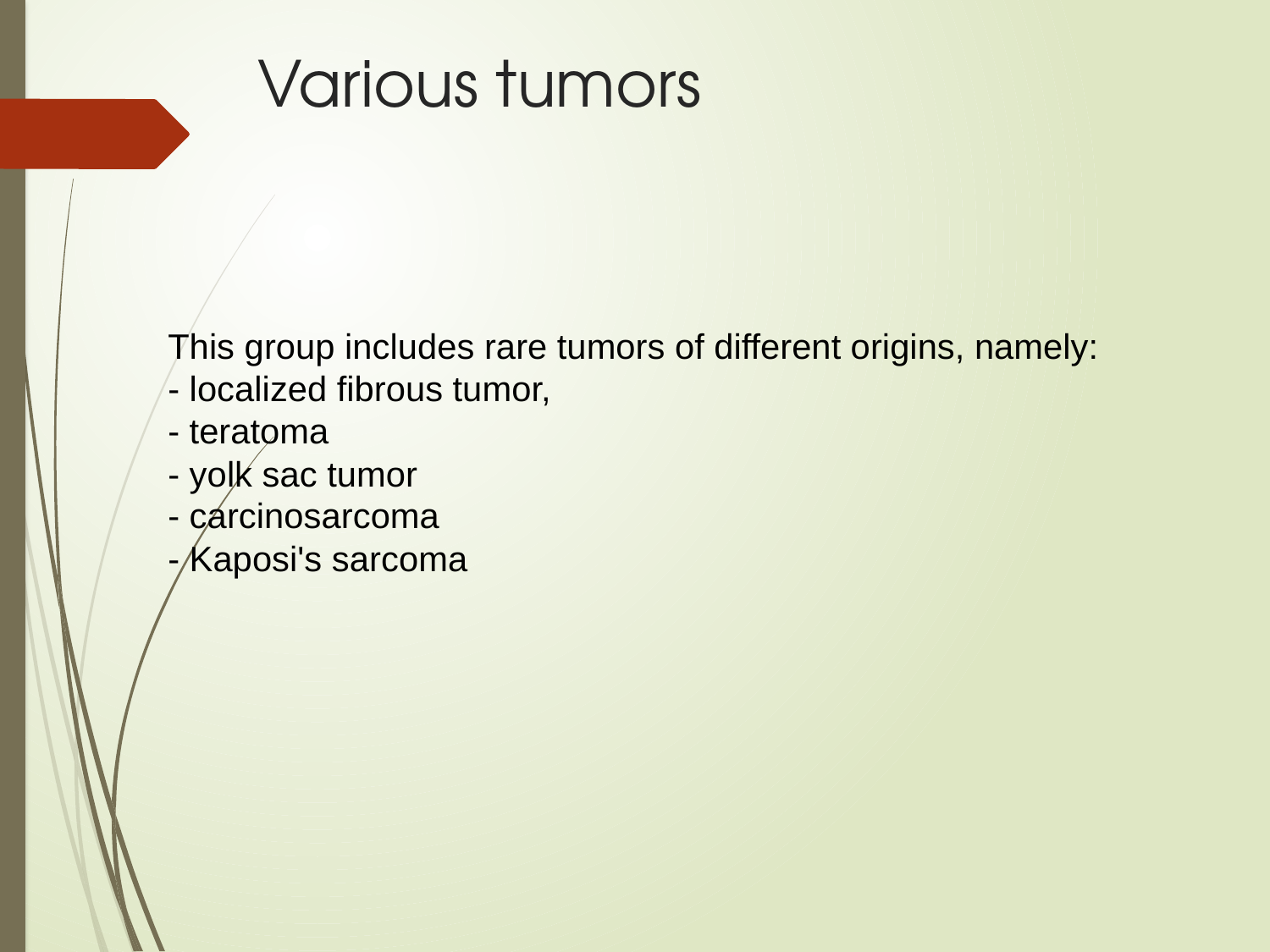

# Various tumors
This group includes rare tumors of different origins, namely:
- localized fibrous tumor,
- teratoma
- yolk sac tumor
- carcinosarcoma
- Kaposi's sarcoma